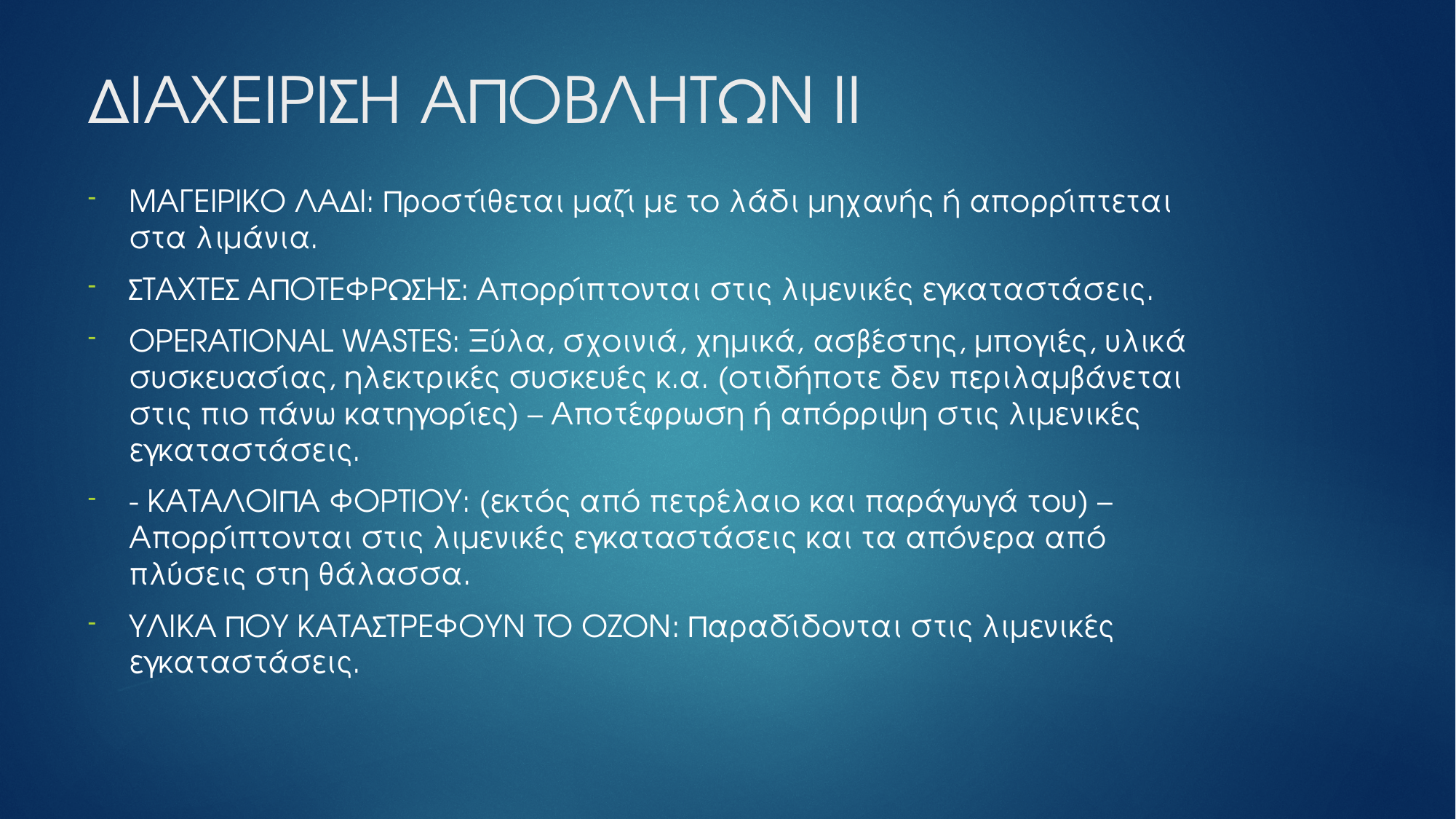

# ΔΙΑΧΕΙΡΙΣΗ ΑΠΟΒΛΗΤΩΝ II
ΜΑΓΕΙΡΙΚΟ ΛΑΔΙ: Προστίθεται μαζί με το λάδι μηχανής ή απορρίπτεται στα λιμάνια.
ΣΤΑΧΤΕΣ ΑΠΟΤΕΦΡΩΣΗΣ: Απορρίπτονται στις λιμενικές εγκαταστάσεις.
OPERATIONAL WASTES: Ξύλα, σχοινιά, χημικά, ασβέστης, μπογιές, υλικά συσκευασίας, ηλεκτρικές συσκευές κ.α. (οτιδήποτε δεν περιλαμβάνεται στις πιο πάνω κατηγορίες) – Αποτέφρωση ή απόρριψη στις λιμενικές εγκαταστάσεις.
- ΚΑΤΑΛΟΙΠΑ ΦΟΡΤΙΟΥ: (εκτός από πετρέλαιο και παράγωγά του) – Απορρίπτονται στις λιμενικές εγκαταστάσεις και τα απόνερα από πλύσεις στη θάλασσα.
ΥΛΙΚΑ ΠΟΥ ΚΑΤΑΣΤΡΕΦΟΥΝ ΤΟ ΟΖΟΝ: Παραδίδονται στις λιμενικές εγκαταστάσεις.